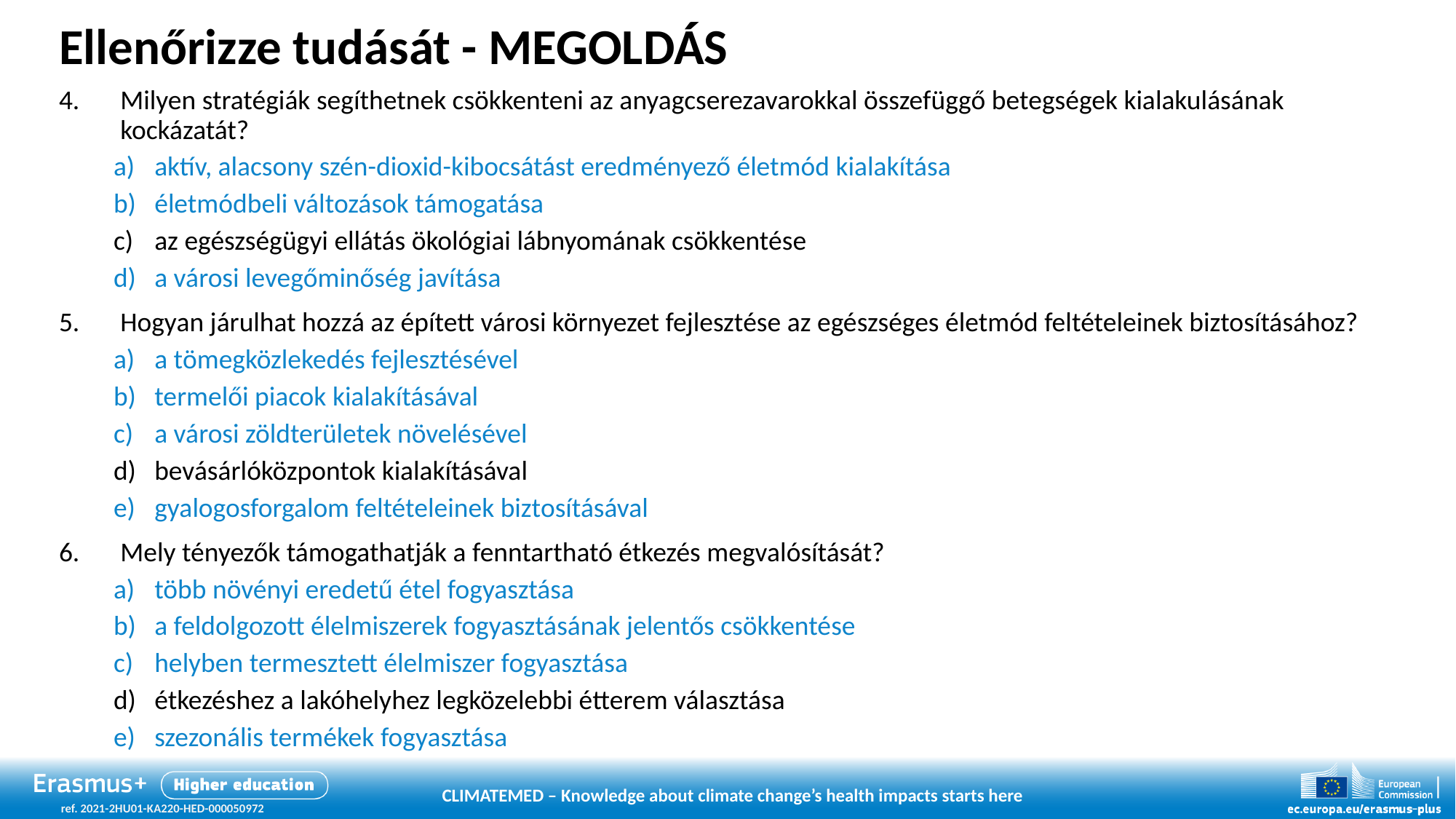

# Ellenőrizze tudását - MEGOLDÁS
Milyen stratégiák segíthetnek csökkenteni az anyagcserezavarokkal összefüggő betegségek kialakulásának kockázatát?
aktív, alacsony szén-dioxid-kibocsátást eredményező életmód kialakítása
életmódbeli változások támogatása
az egészségügyi ellátás ökológiai lábnyomának csökkentése
a városi levegőminőség javítása
Hogyan járulhat hozzá az épített városi környezet fejlesztése az egészséges életmód feltételeinek biztosításához?
a tömegközlekedés fejlesztésével
termelői piacok kialakításával
a városi zöldterületek növelésével
bevásárlóközpontok kialakításával
gyalogosforgalom feltételeinek biztosításával
Mely tényezők támogathatják a fenntartható étkezés megvalósítását?
több növényi eredetű étel fogyasztása
a feldolgozott élelmiszerek fogyasztásának jelentős csökkentése
helyben termesztett élelmiszer fogyasztása
étkezéshez a lakóhelyhez legközelebbi étterem választása
szezonális termékek fogyasztása